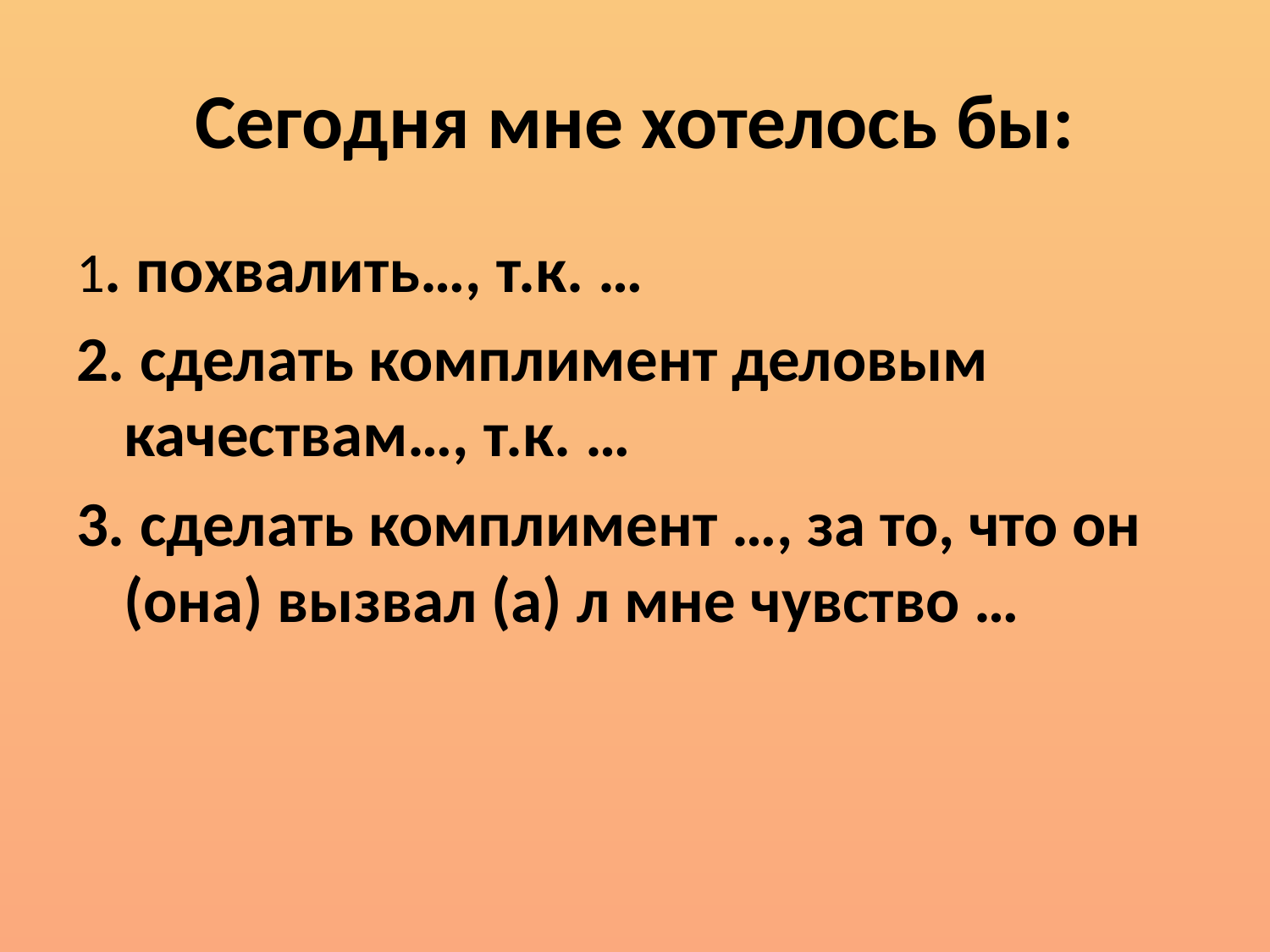

# Сегодня мне хотелось бы:
1. похвалить…, т.к. …
2. сделать комплимент деловым качествам…, т.к. …
3. сделать комплимент …, за то, что он (она) вызвал (а) л мне чувство …